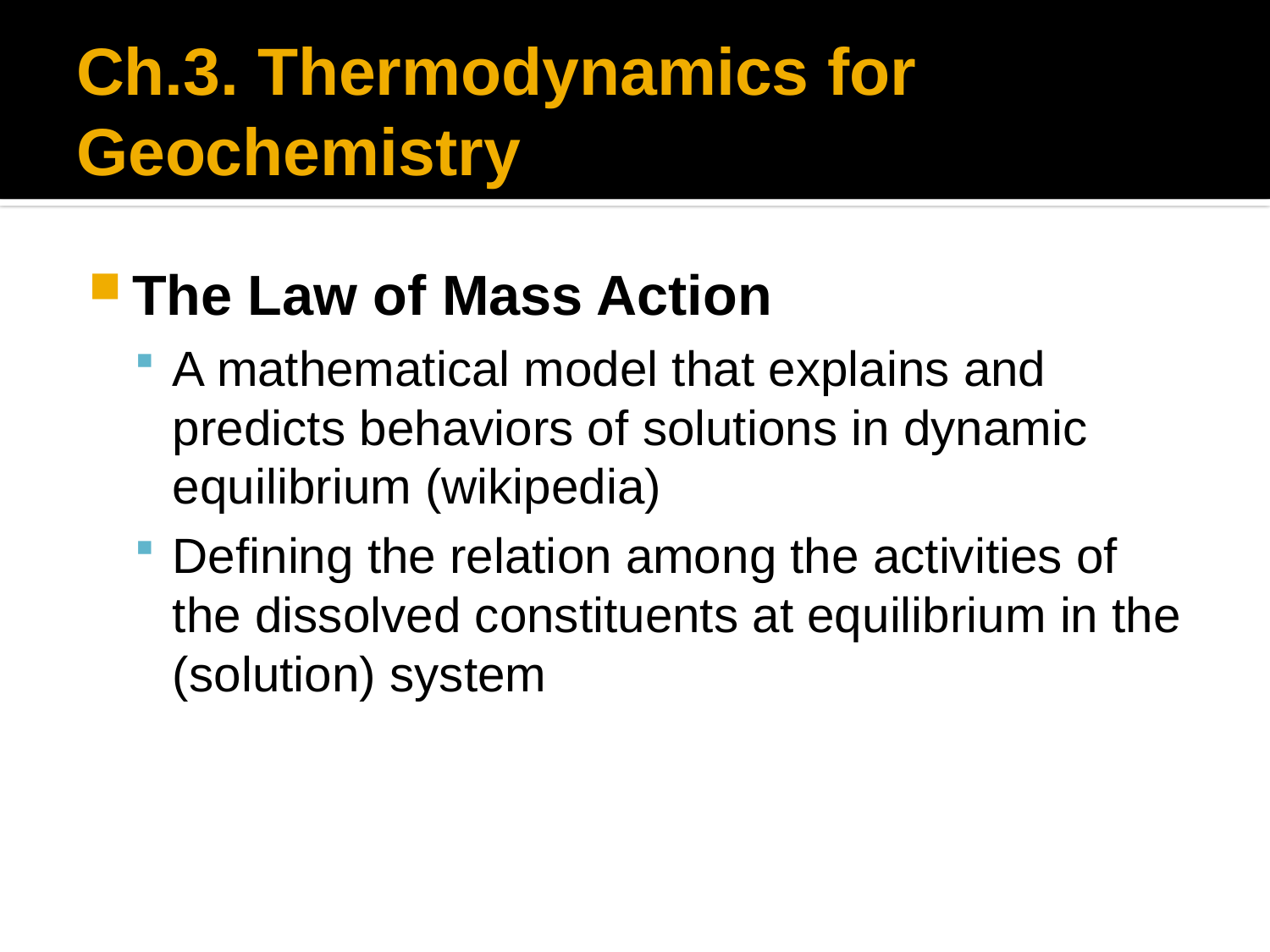

# Ch.3. Thermodynamics for Geochemistry
The Law of Mass Action
A mathematical model that explains and predicts behaviors of solutions in dynamic equilibrium (wikipedia)
Defining the relation among the activities of the dissolved constituents at equilibrium in the (solution) system